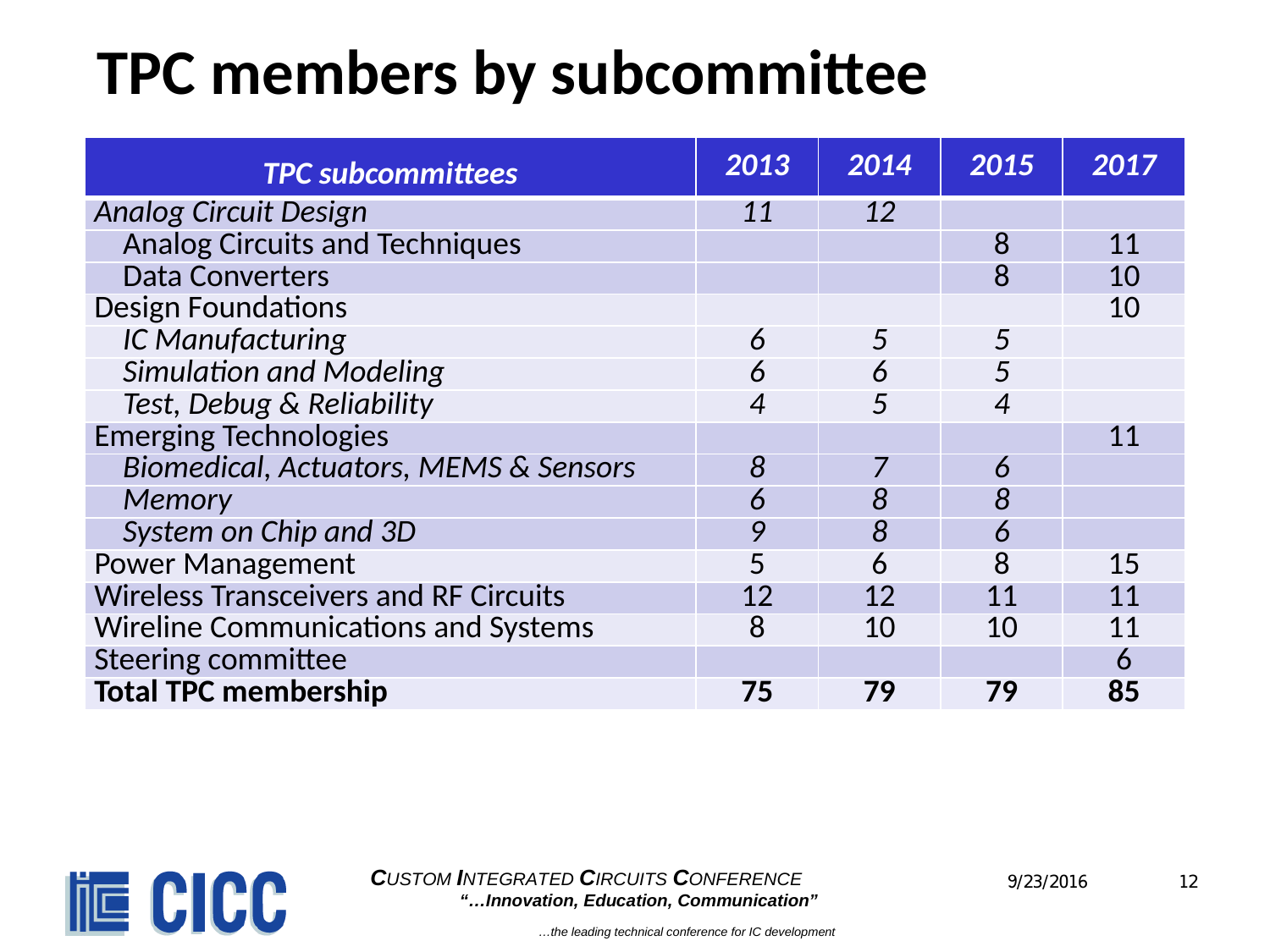

# TPC members by subcommittee
| TPC subcommittees | 2013 | 2014 | 2015 | 2017 |
| --- | --- | --- | --- | --- |
| Analog Circuit Design | 11 | 12 |  |  |
| Analog Circuits and Techniques |  |  | 8 | 11 |
| Data Converters |  |  | 8 | 10 |
| Design Foundations |  |  |  | 10 |
| IC Manufacturing | 6 | 5 | 5 |  |
| Simulation and Modeling | 6 | 6 | 5 |  |
| Test, Debug & Reliability | 4 | 5 | 4 |  |
| Emerging Technologies |  |  |  | 11 |
| Biomedical, Actuators, MEMS & Sensors | 8 | 7 | 6 |  |
| Memory | 6 | 8 | 8 |  |
| System on Chip and 3D | 9 | 8 | 6 |  |
| Power Management | 5 | 6 | 8 | 15 |
| Wireless Transceivers and RF Circuits | 12 | 12 | 11 | 11 |
| Wireline Communications and Systems | 8 | 10 | 10 | 11 |
| Steering committee |  |  |  | 6 |
| Total TPC membership | 75 | 79 | 79 | 85 |